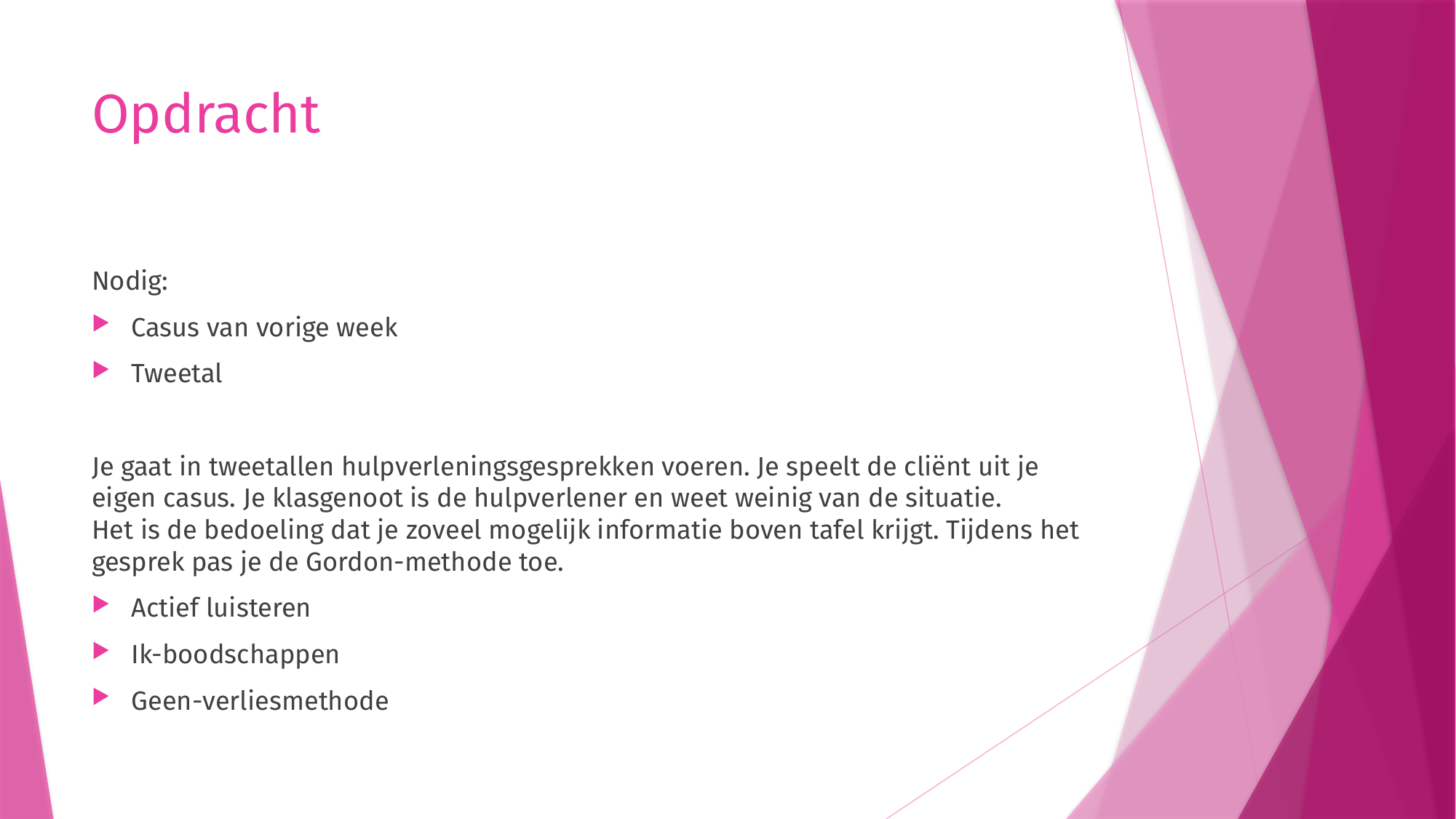

# Opdracht
Nodig:
Casus van vorige week
Tweetal

Je gaat in tweetallen hulpverleningsgesprekken voeren. Je speelt de cliënt uit je eigen casus. Je klasgenoot is de hulpverlener en weet weinig van de situatie.          Het is de bedoeling dat je zoveel mogelijk informatie boven tafel krijgt. Tijdens het gesprek pas je de Gordon-methode toe.
Actief luisteren
Ik-boodschappen
Geen-verliesmethode